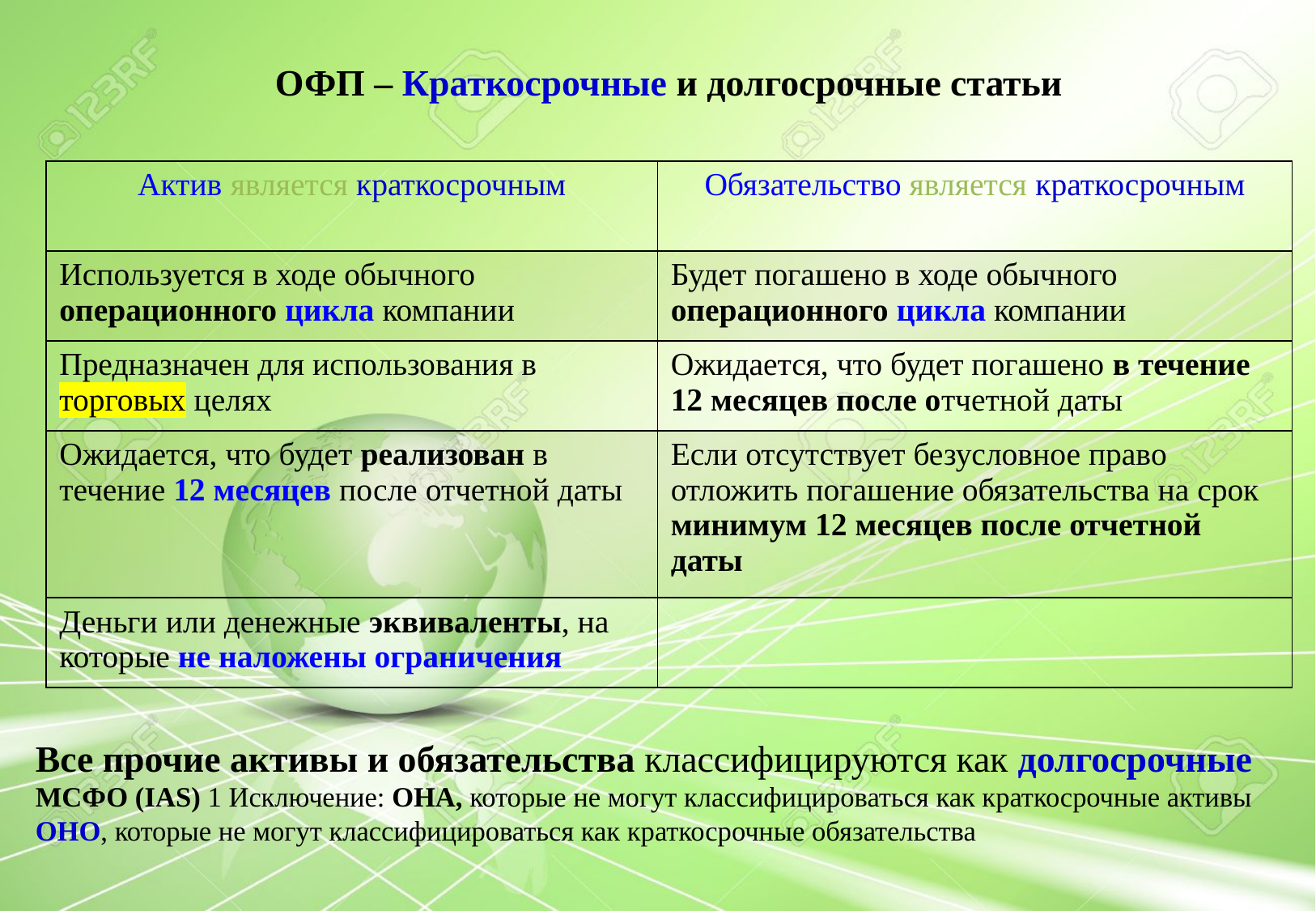

# ОФП – Краткосрочные и долгосрочные статьи
| Актив является краткосрочным | Обязательство является краткосрочным |
| --- | --- |
| Используется в ходе обычного операционного цикла компании | Будет погашено в ходе обычного операционного цикла компании |
| Предназначен для использования в торговых целях | Ожидается, что будет погашено в течение 12 месяцев после отчетной даты |
| Ожидается, что будет реализован в течение 12 месяцев после отчетной даты | Если отсутствует безусловное право отложить погашение обязательства на срок минимум 12 месяцев после отчетной даты |
| Деньги или денежные эквиваленты, на которые не наложены ограничения |  |
Все прочие активы и обязательства классифицируются как долгосрочные
МСФО (IAS) 1 Исключение: ОНА, которые не могут классифицироваться как краткосрочные активы
ОНО, которые не могут классифицироваться как краткосрочные обязательства